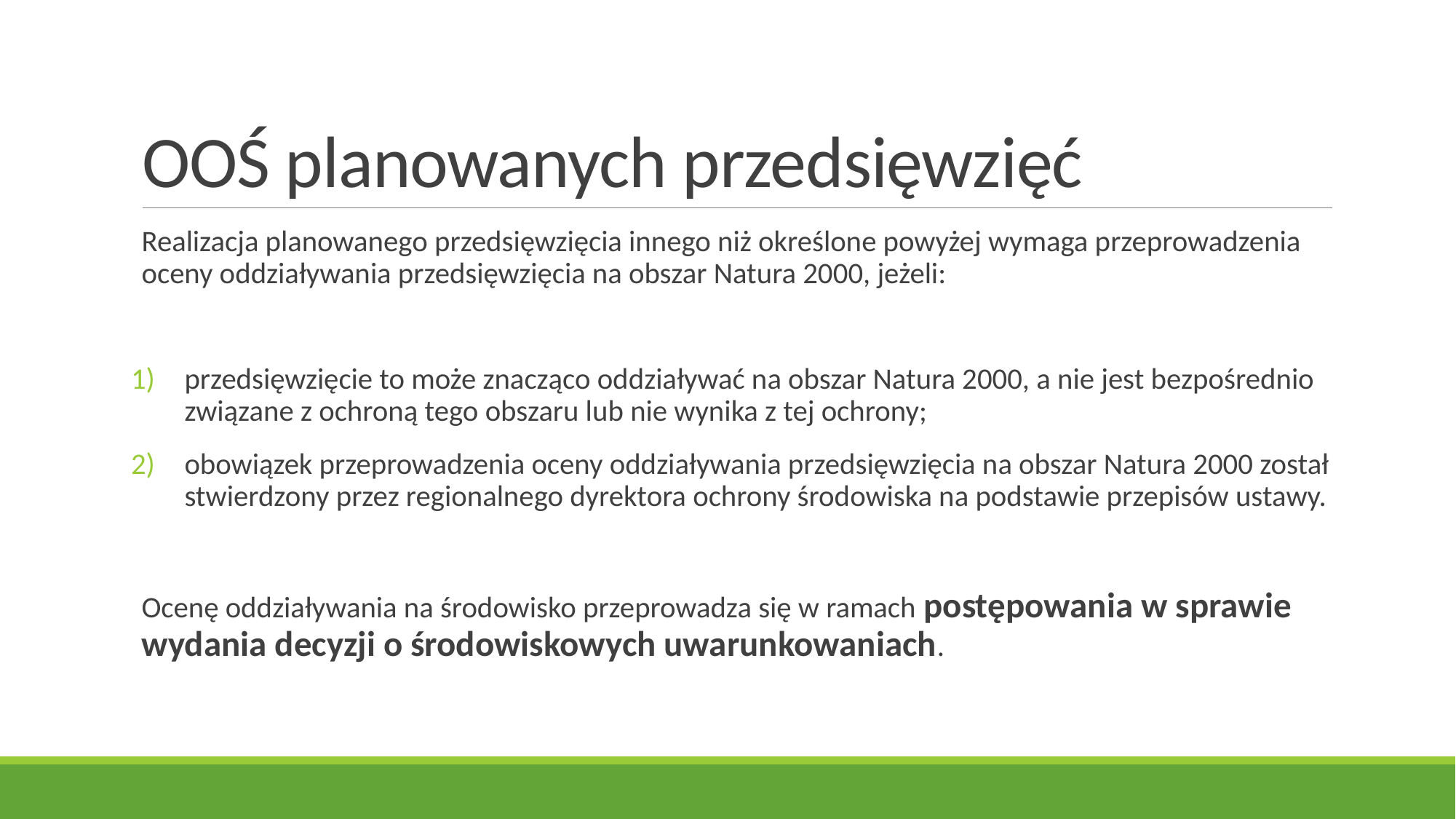

# OOŚ planowanych przedsięwzięć
Realizacja planowanego przedsięwzięcia innego niż określone powyżej wymaga przeprowadzenia oceny oddziaływania przedsięwzięcia na obszar Natura 2000, jeżeli:

przedsięwzięcie to może znacząco oddziaływać na obszar Natura 2000, a nie jest bezpośrednio związane z ochroną tego obszaru lub nie wynika z tej ochrony;
obowiązek przeprowadzenia oceny oddziaływania przedsięwzięcia na obszar Natura 2000 został stwierdzony przez regionalnego dyrektora ochrony środowiska na podstawie przepisów ustawy.

Ocenę oddziaływania na środowisko przeprowadza się w ramach postępowania w sprawie wydania decyzji o środowiskowych uwarunkowaniach.